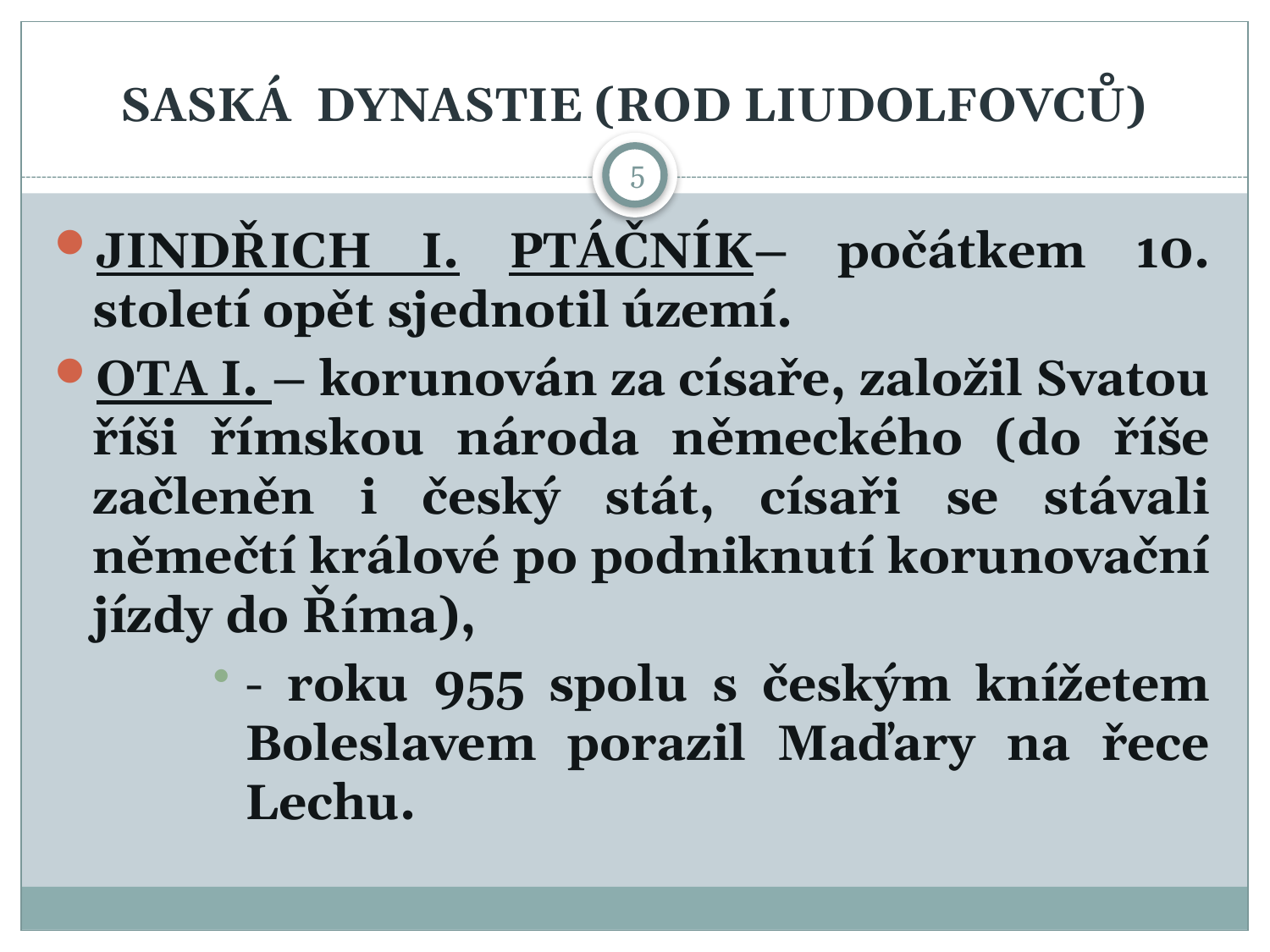

# SASKÁ  DYNASTIE (ROD LIUDOLFOVCŮ)
5
JINDŘICH I. PTÁČNÍK– počátkem 10. století opět sjednotil území.
OTA I. – korunován za císaře, založil Svatou říši římskou národa německého (do říše začleněn i český stát, císaři se stávali němečtí králové po podniknutí korunovační jízdy do Říma),
- roku 955 spolu s českým knížetem Boleslavem porazil Maďary na řece Lechu.